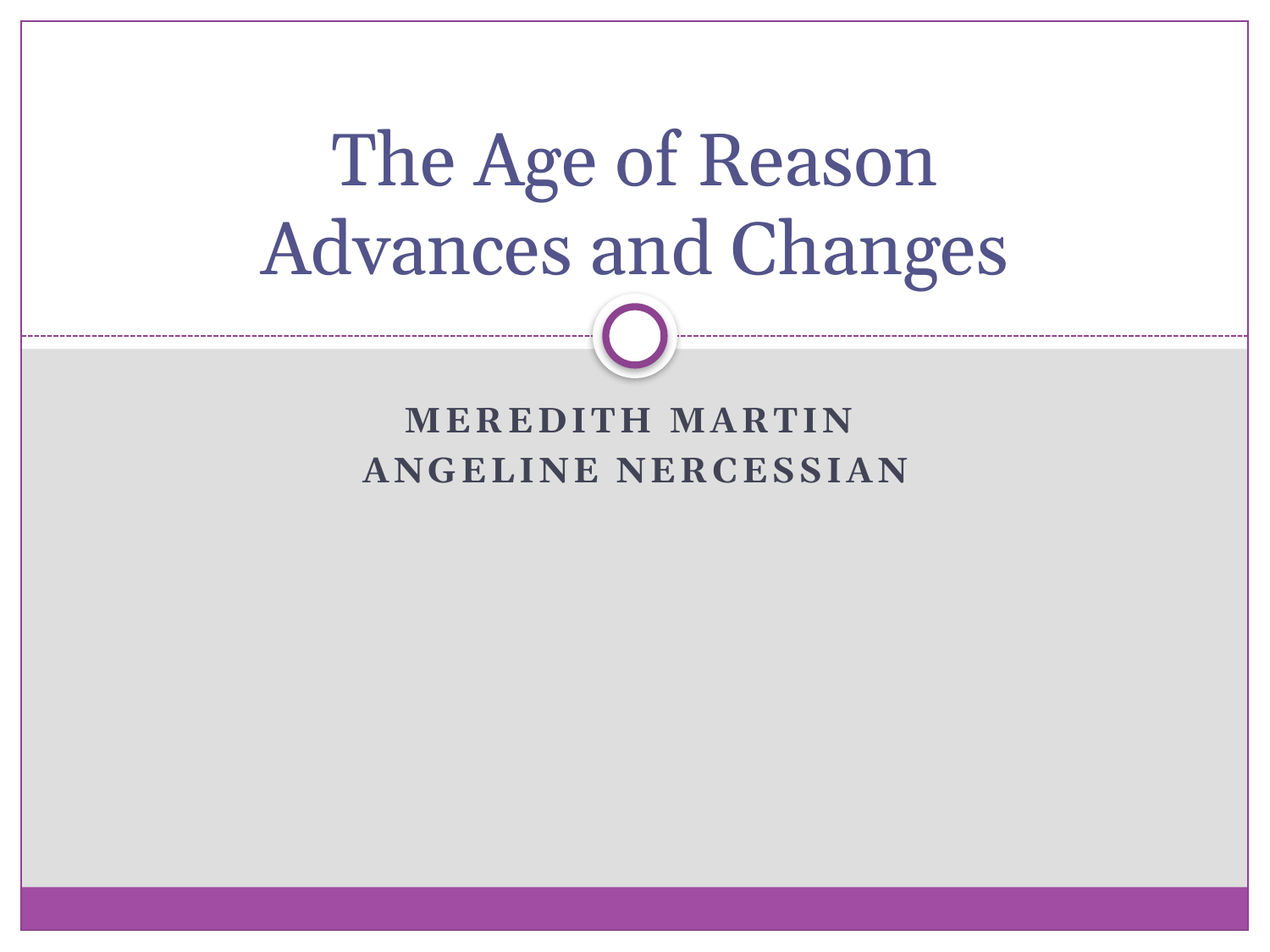

# The Age of Reason Advances and Changes
Meredith Martin
Angeline Nercessian